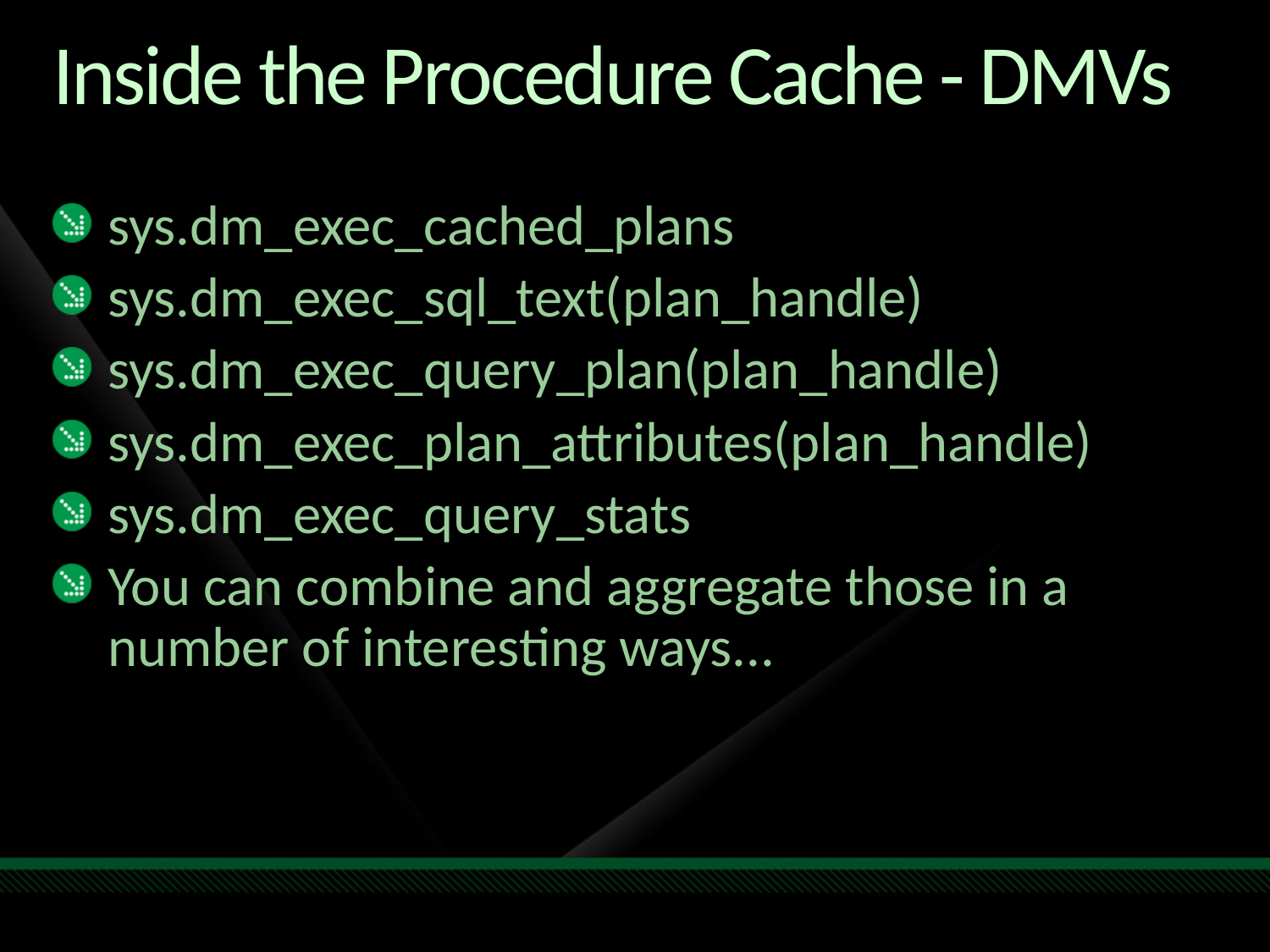

# Inside the Procedure Cache - DMVs
sys.dm_exec_cached_plans
sys.dm_exec_sql_text(plan_handle)
sys.dm_exec_query_plan(plan_handle)
sys.dm_exec_plan_attributes(plan_handle)
sys.dm_exec_query_stats
You can combine and aggregate those in a number of interesting ways...